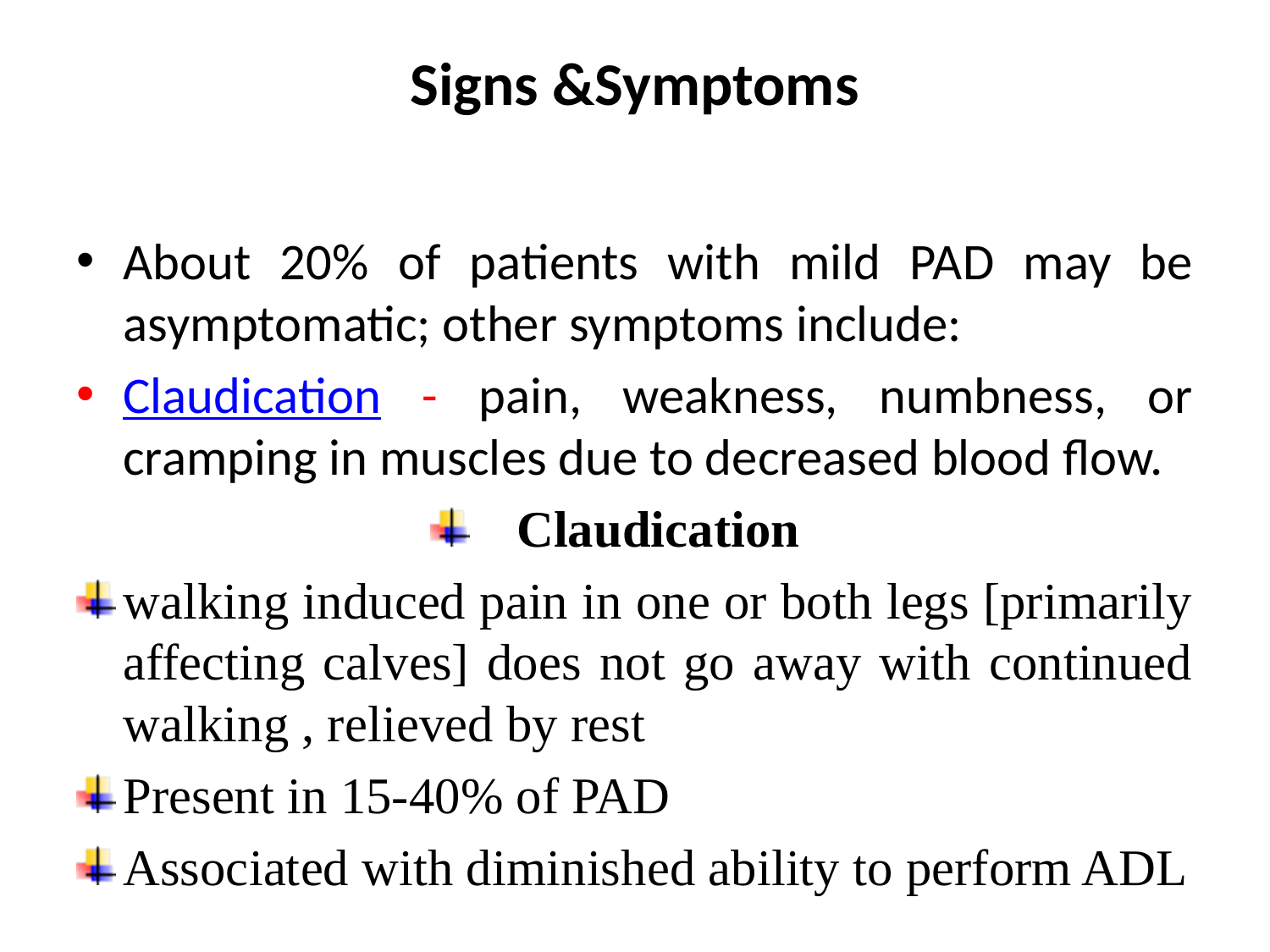

# Signs &Symptoms
About 20% of patients with mild PAD may be asymptomatic; other symptoms include:
Claudication - pain, weakness, numbness, or cramping in muscles due to decreased blood flow.
Claudication
walking induced pain in one or both legs [primarily affecting calves] does not go away with continued walking , relieved by rest
Present in 15-40% of PAD
Associated with diminished ability to perform ADL